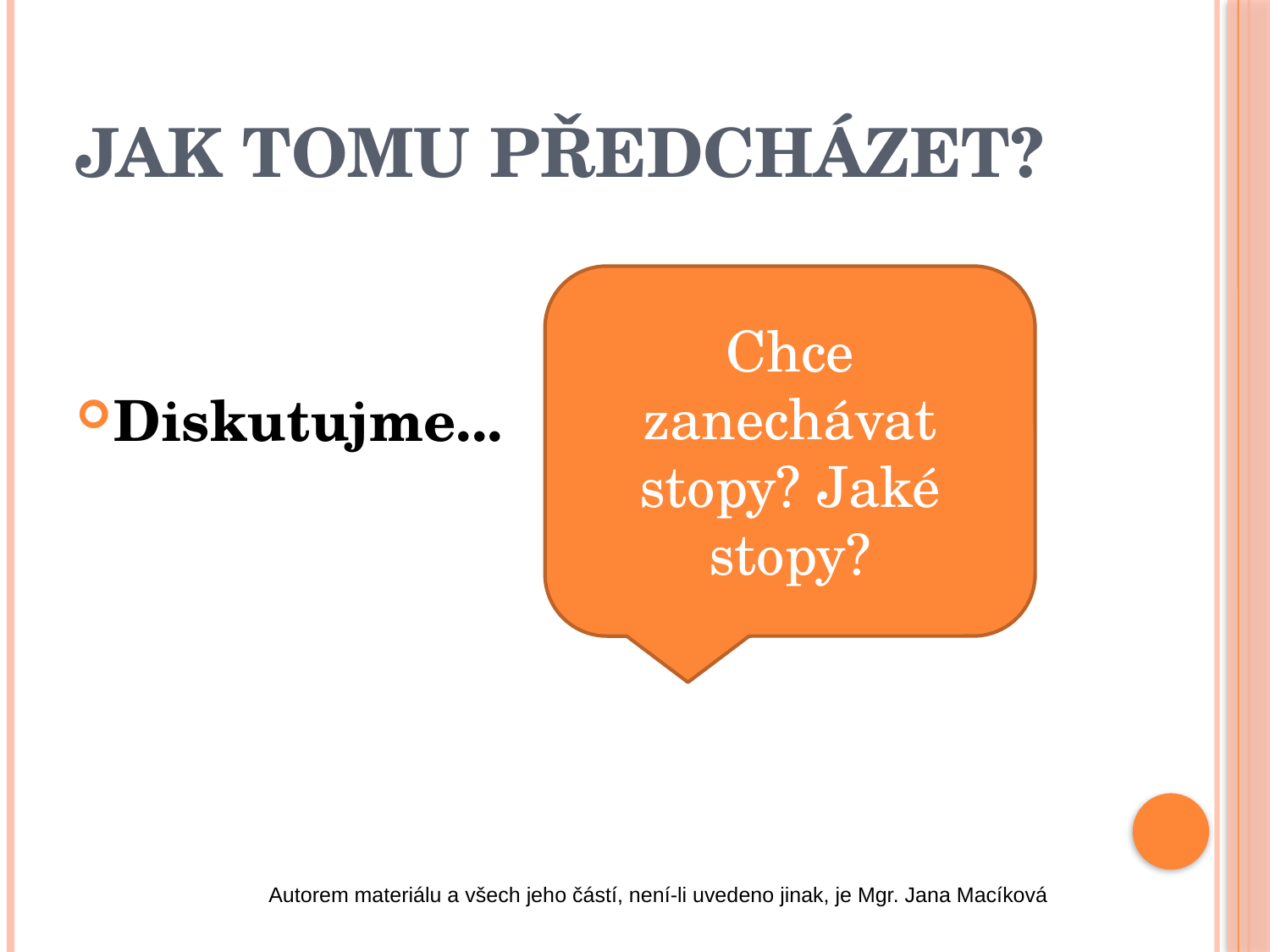

# Jak tomu předcházet?

Diskutujme...

Chce zanechávat stopy? Jaké stopy?
Autorem materiálu a všech jeho částí, není-li uvedeno jinak, je Mgr. Jana Macíková